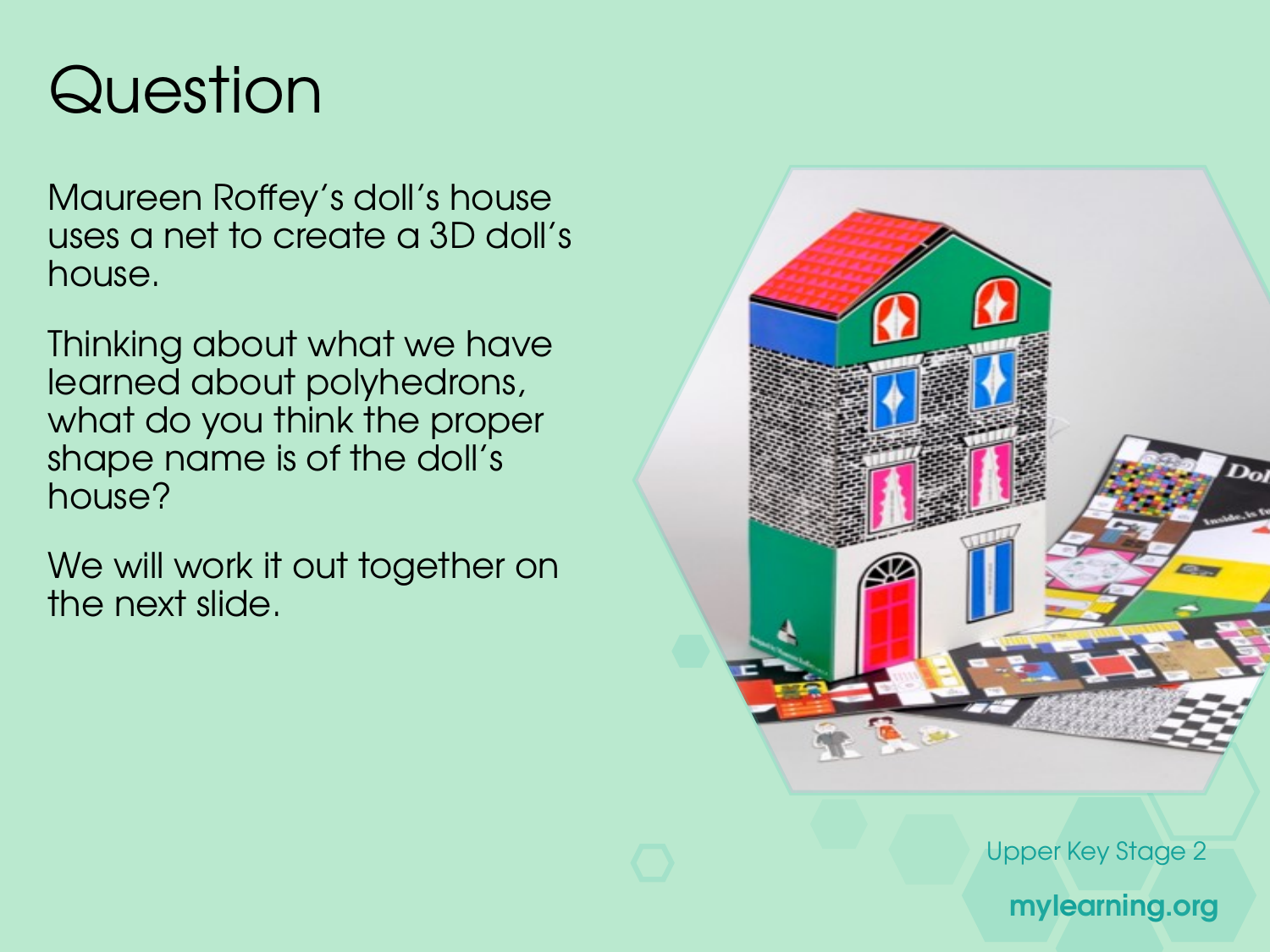

# Question

Maureen Roffey’s doll’s house uses a net to create a 3D doll’s house.
Thinking about what we have learned about polyhedrons, what do you think the proper shape name is of the doll’s house?
We will work it out together on the next slide.

mylearning.org
Upper Key Stage 2